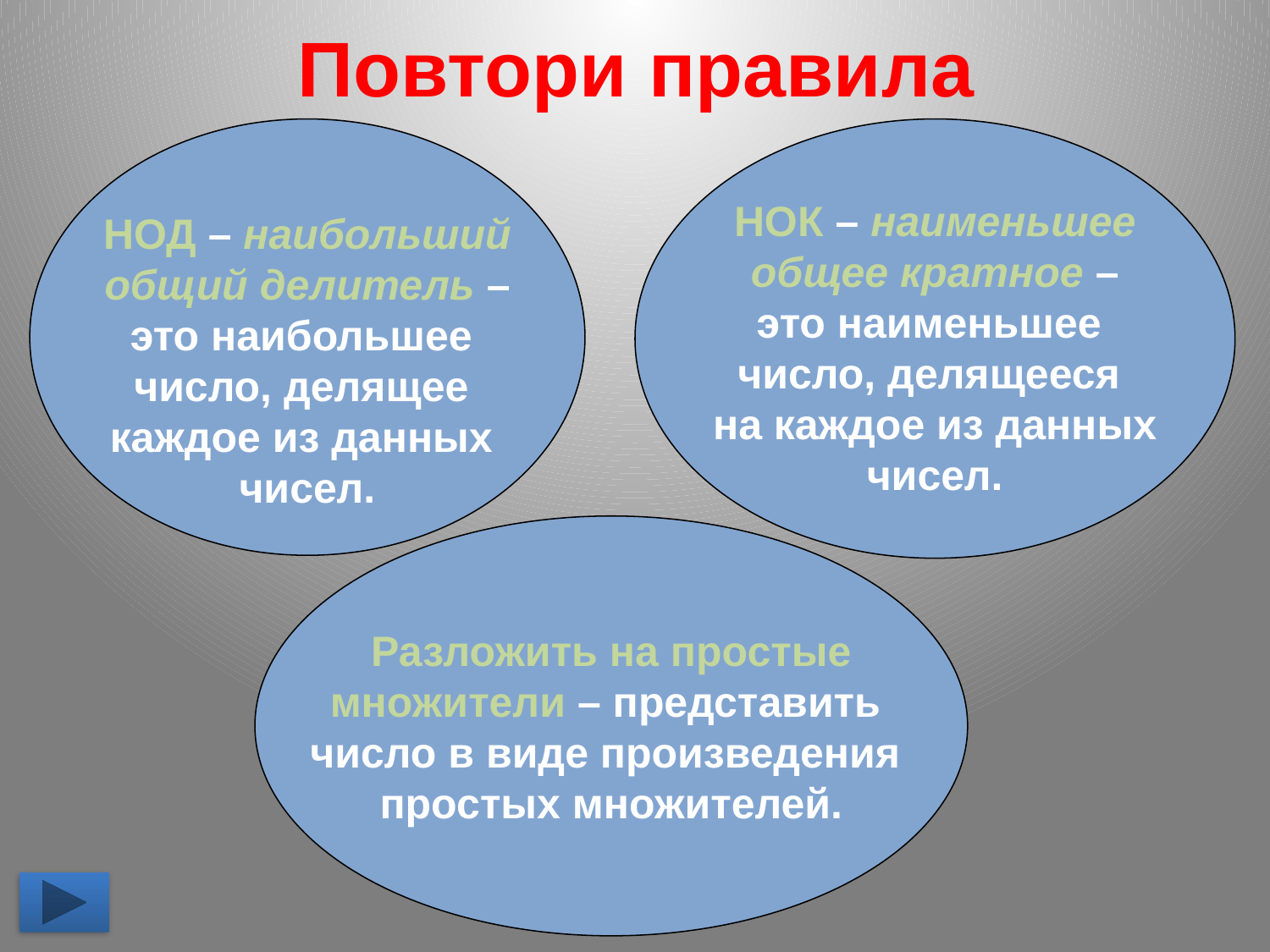

Повтори правила

НОД – наибольший
общий делитель –
это наибольшее
число, делящее
каждое из данных
чисел.

НОК – наименьшее
общее кратное –
это наименьшее
число, делящееся
на каждое из данных
чисел.
НОД
НОК
Разложить на простые
множители – представить
число в виде произведения
простых множителей.
Разложение на
простые
множители